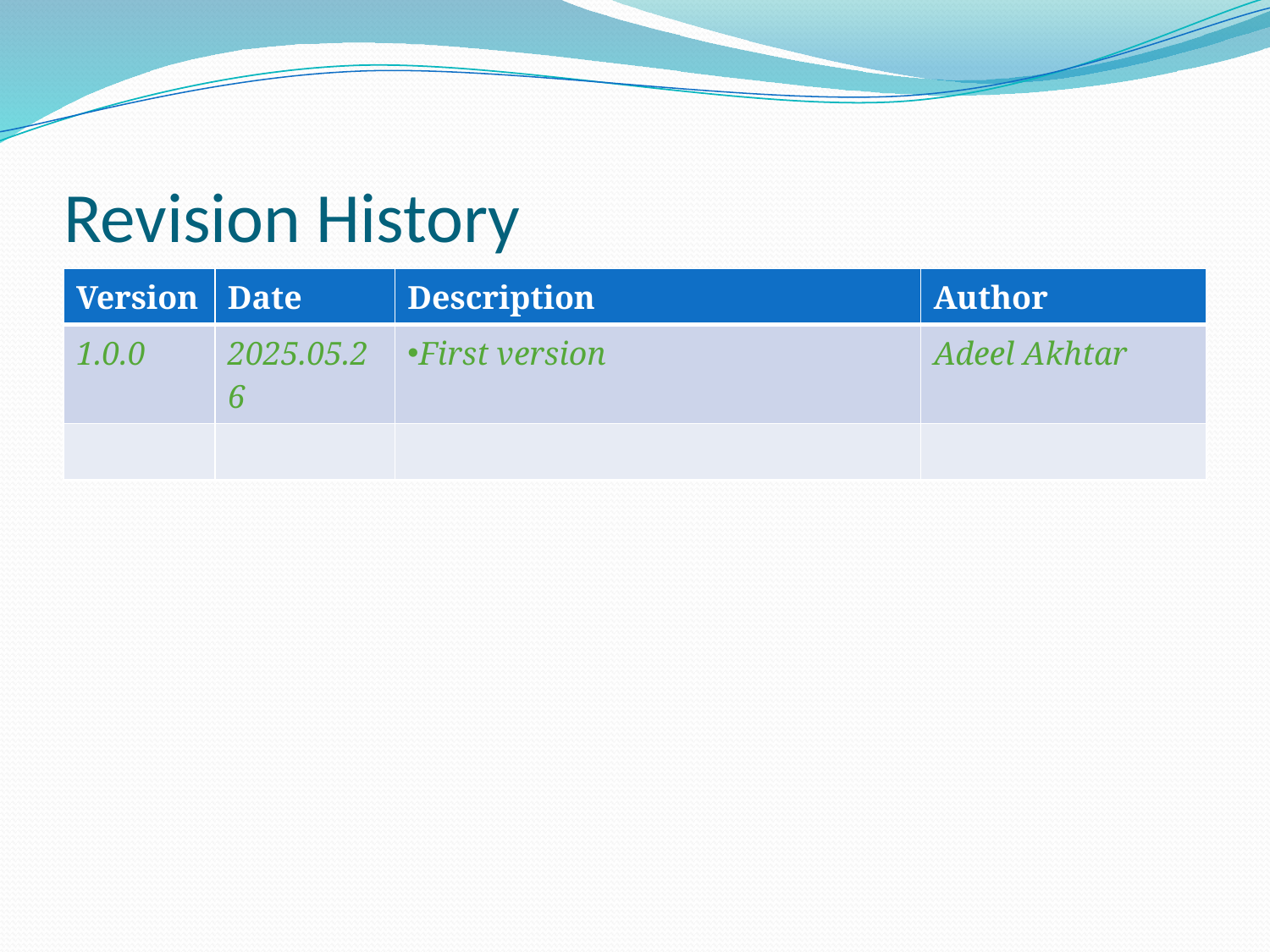

# Revision History
| Version | Date | Description | Author |
| --- | --- | --- | --- |
| 1.0.0 | 2025.05.26 | First version | Adeel Akhtar |
|  |  |  |  |